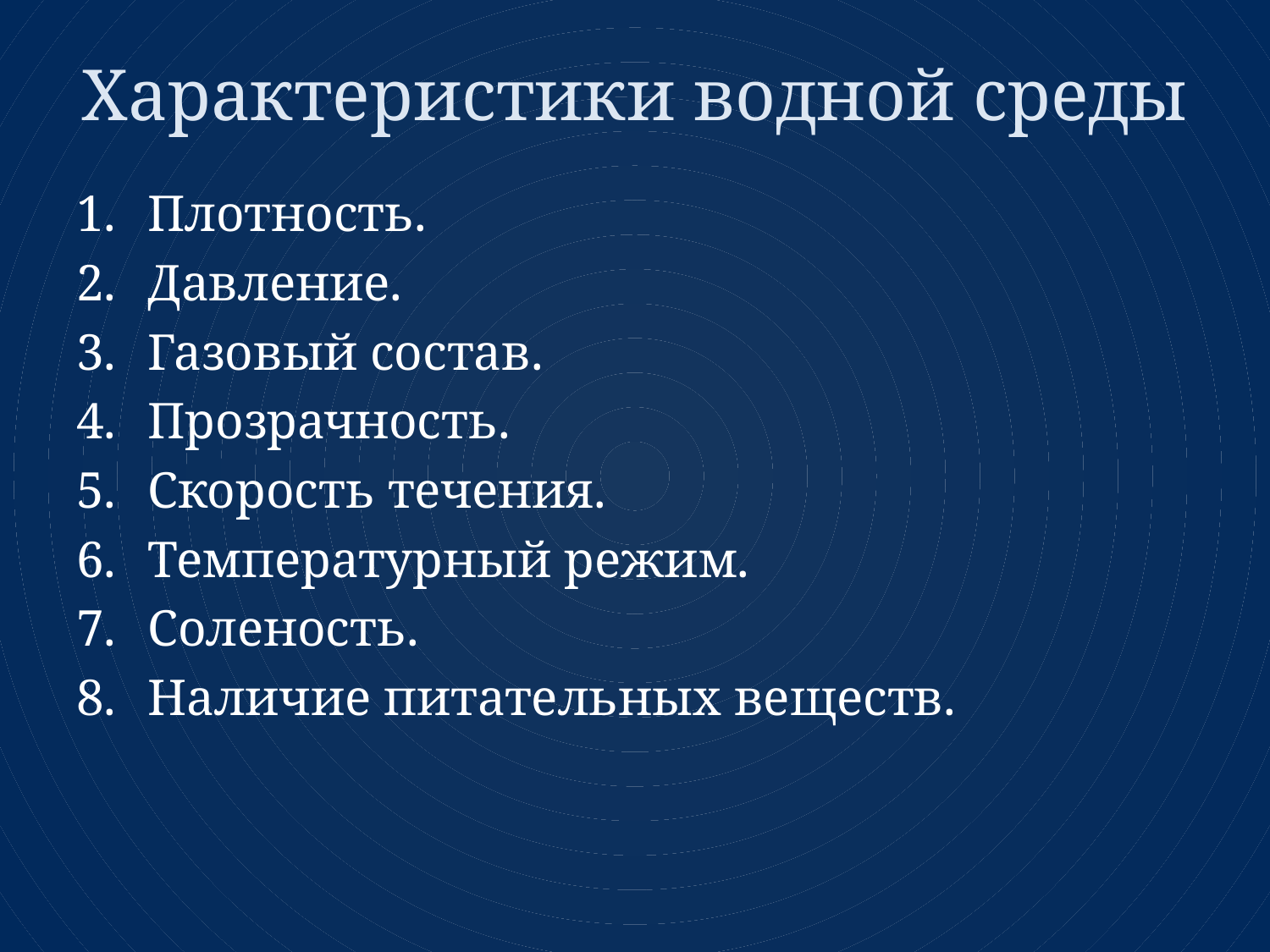

# Характеристики водной среды
Плотность.
Давление.
Газовый состав.
Прозрачность.
Скорость течения.
Температурный режим.
Соленость.
Наличие питательных веществ.